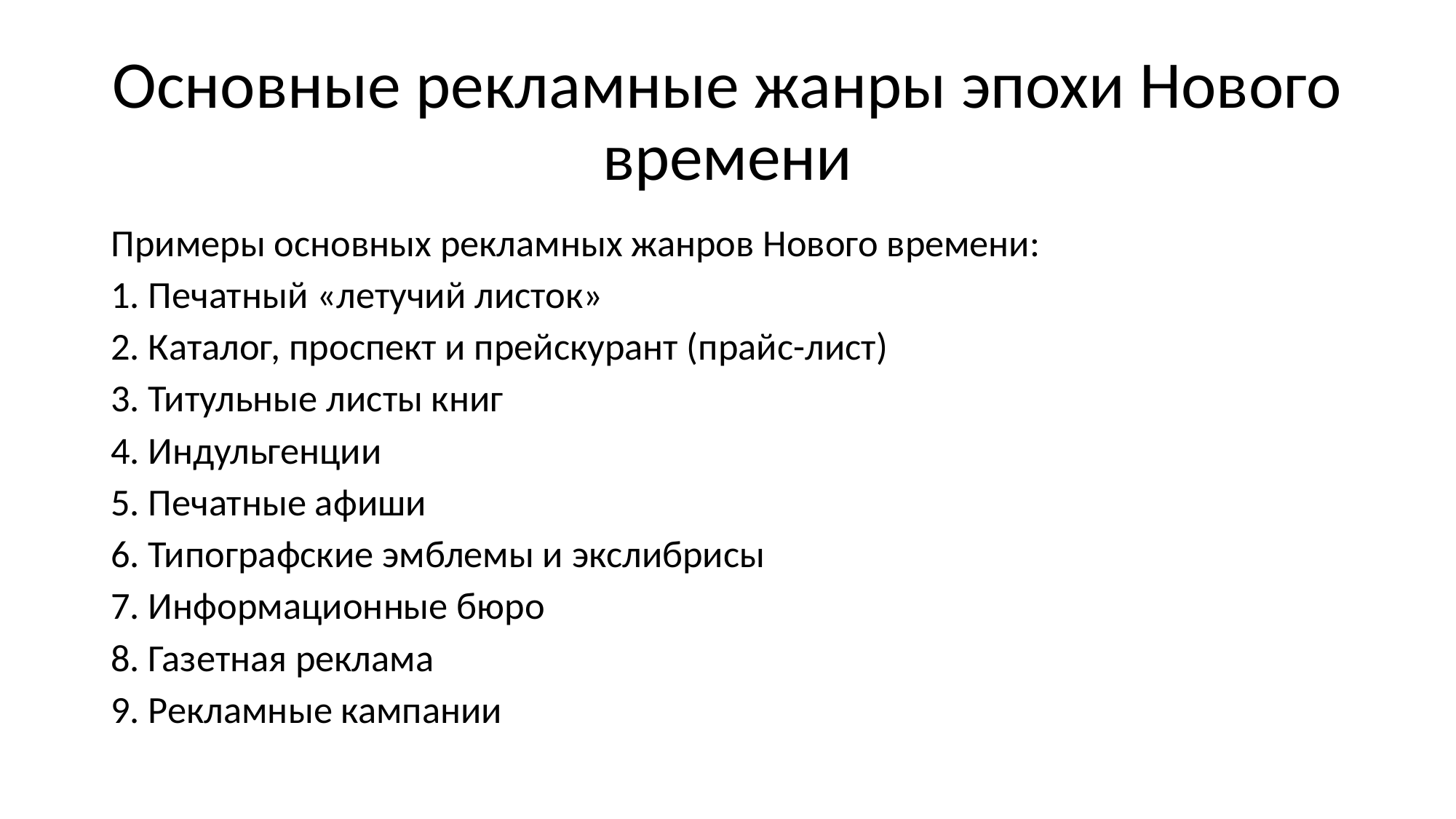

# Основные рекламные жанры эпохи Нового времени
Примеры основных рекламных жанров Нового времени:
1. Печатный «летучий листок»
2. Каталог, проспект и прейскурант (прайс-лист)
3. Титульные листы книг
4. Индульгенции
5. Печатные афиши
6. Типографские эмблемы и экслибрисы
7. Информационные бюро
8. Газетная реклама
9. Рекламные кампании